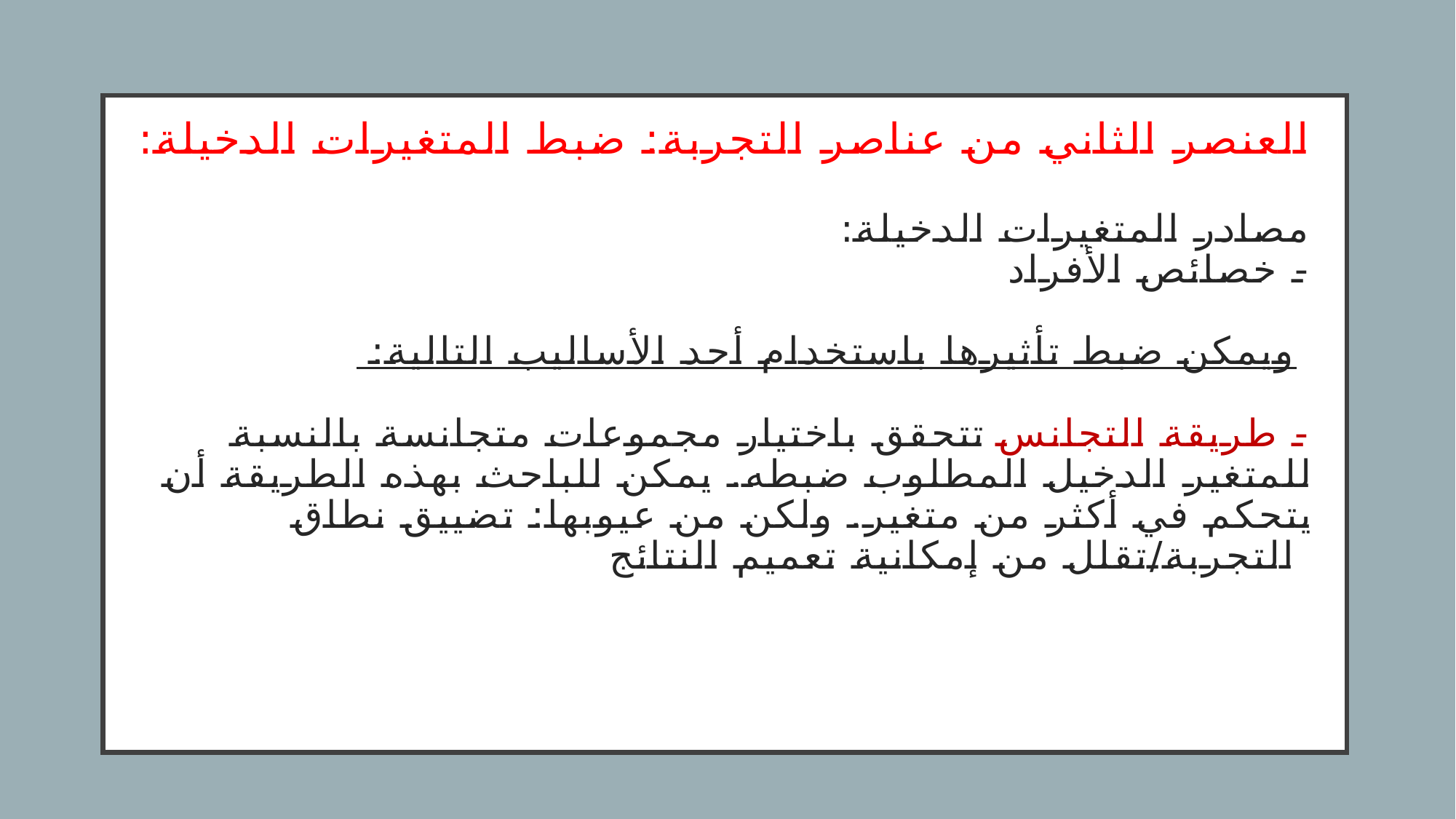

# العنصر الثاني من عناصر التجربة: ضبط المتغيرات الدخيلة: مصادر المتغيرات الدخيلة: - خصائص الأفراد ويمكن ضبط تأثيرها باستخدام أحد الأساليب التالية: - طريقة التجانس تتحقق باختيار مجموعات متجانسة بالنسبة للمتغير الدخيل المطلوب ضبطه. يمكن للباحث بهذه الطريقة أن يتحكم في أكثر من متغير. ولكن من عيوبها: تضييق نطاق التجربة/تقلل من إمكانية تعميم النتائج